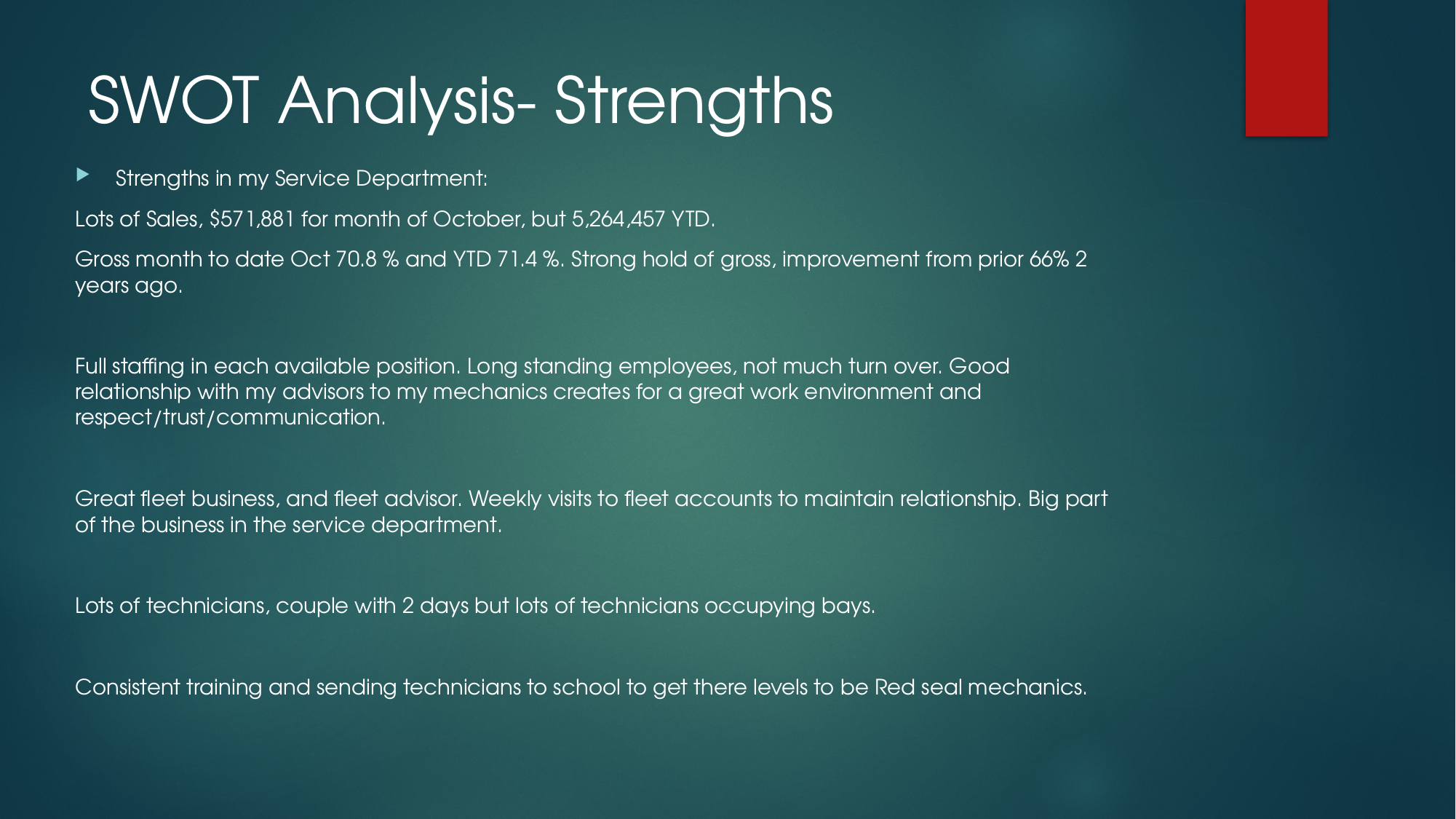

# SWOT Analysis- Strengths
Strengths in my Service Department:
Lots of Sales, $571,881 for month of October, but 5,264,457 YTD.
Gross month to date Oct 70.8 % and YTD 71.4 %. Strong hold of gross, improvement from prior 66% 2 years ago.

Full staffing in each available position. Long standing employees, not much turn over. Good relationship with my advisors to my mechanics creates for a great work environment and respect/trust/communication.

Great fleet business, and fleet advisor. Weekly visits to fleet accounts to maintain relationship. Big part of the business in the service department.

Lots of technicians, couple with 2 days but lots of technicians occupying bays.

Consistent training and sending technicians to school to get there levels to be Red seal mechanics.